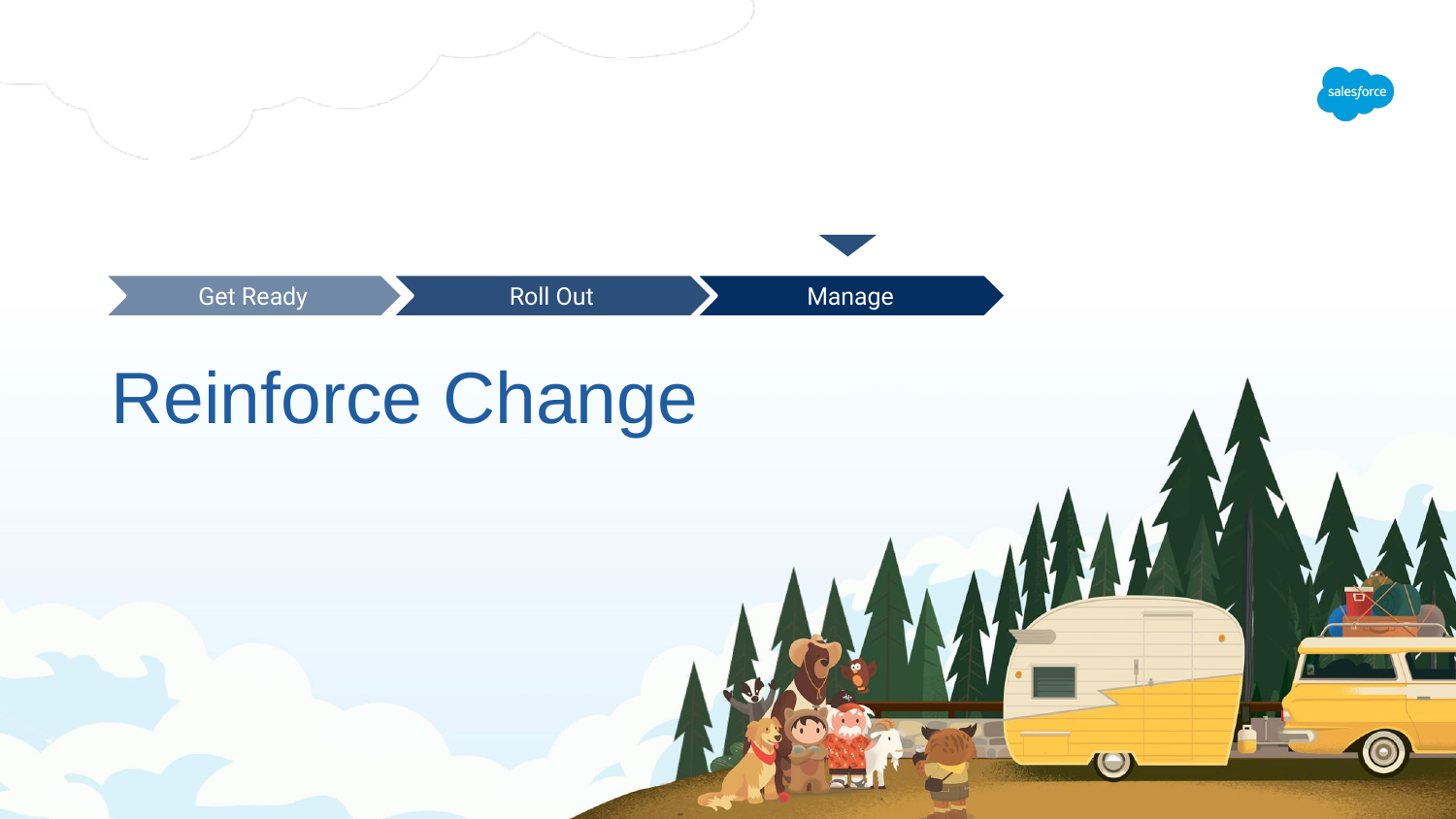

Get Ready
Roll Out
Manage
# Reinforce Change